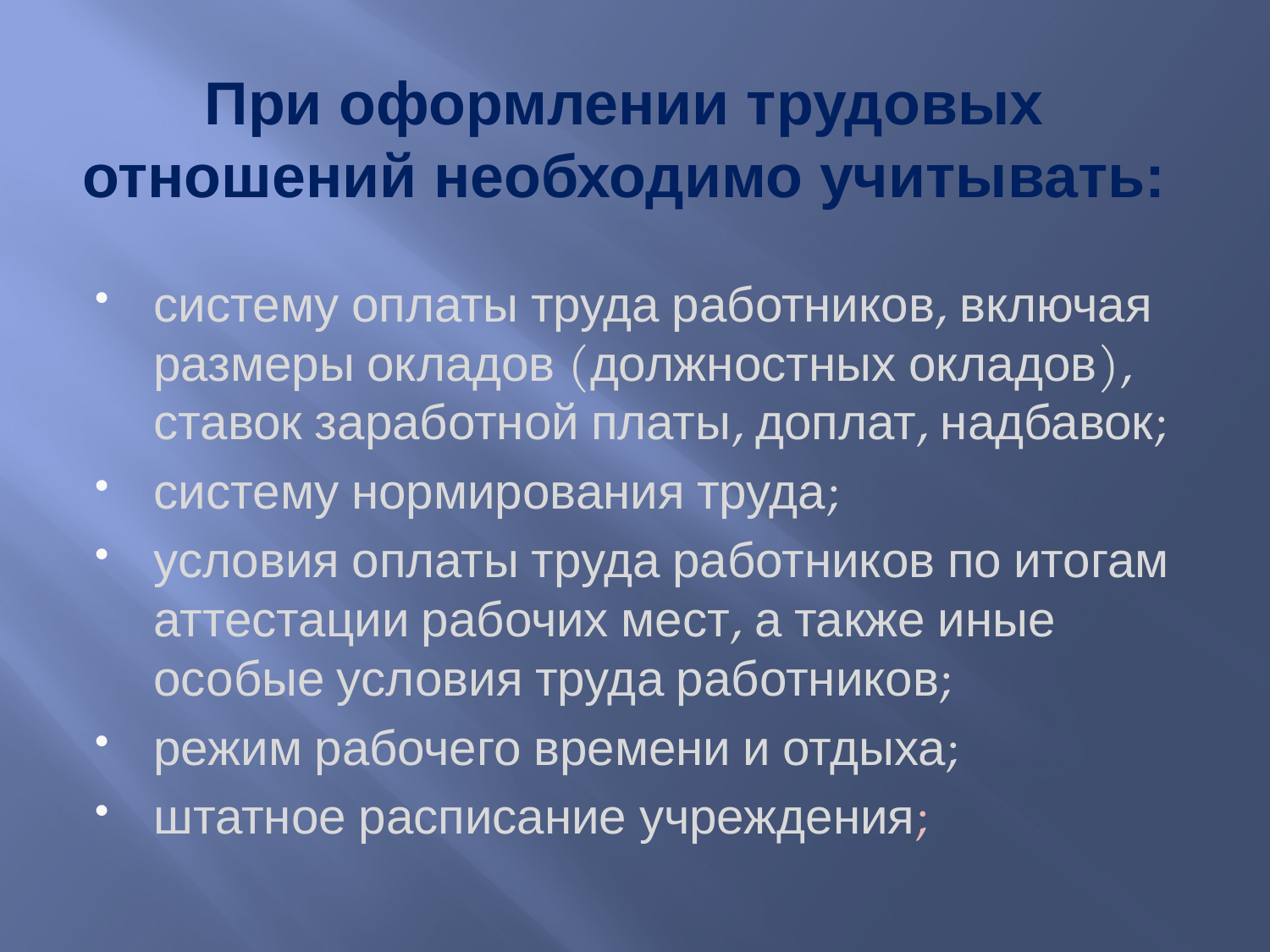

# При оформлении трудовых отношений необходимо учитывать:
систему оплаты труда работников, включая размеры окладов (должностных окладов), ставок заработной платы, доплат, надбавок;
систему нормирования труда;
условия оплаты труда работников по итогам аттестации рабочих мест, а также иные особые условия труда работников;
режим рабочего времени и отдыха;
штатное расписание учреждения;